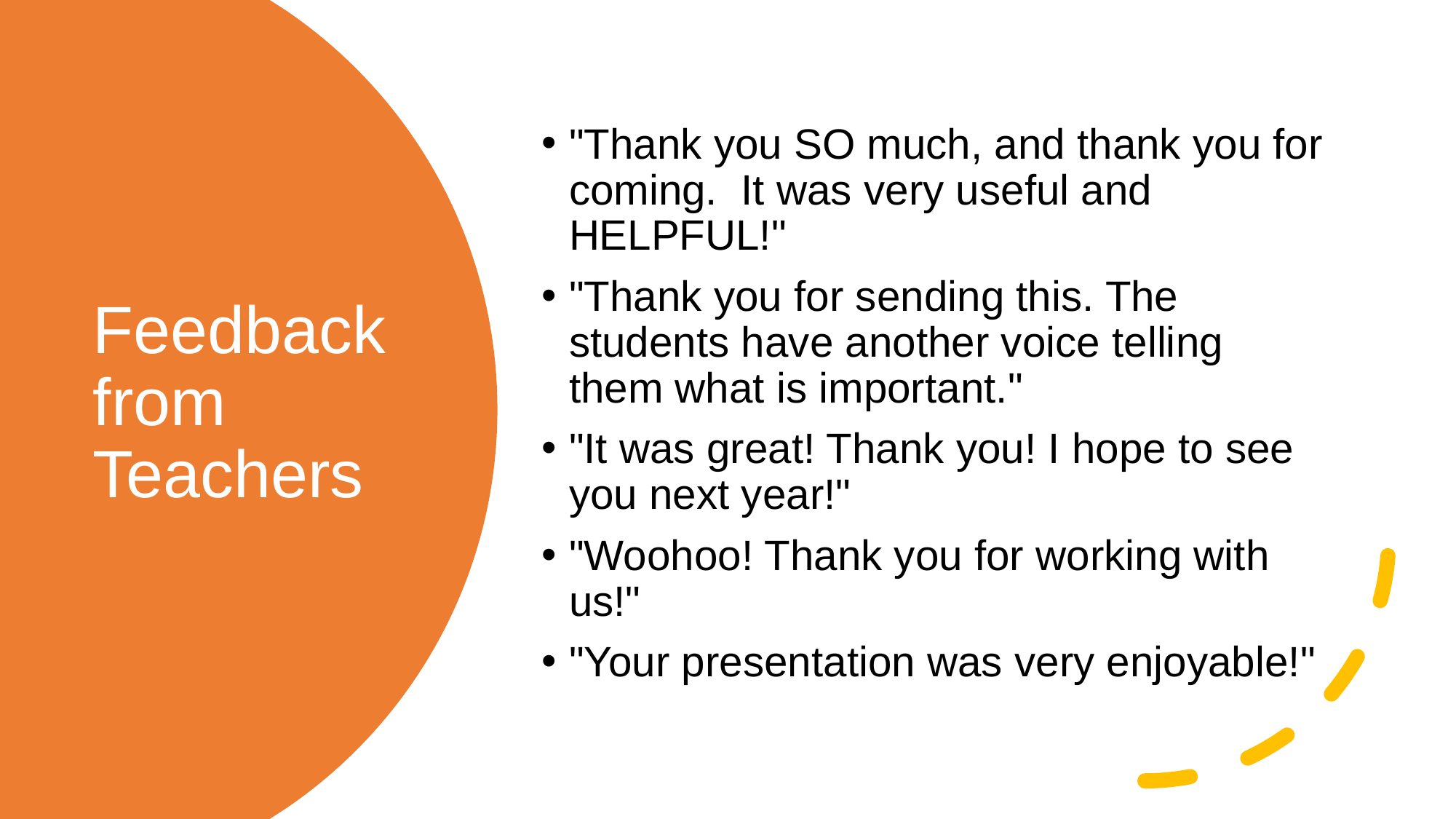

"Thank you SO much, and thank you for coming.  It was very useful and HELPFUL!"
"Thank you for sending this. The students have another voice telling them what is important."
"It was great! Thank you! I hope to see you next year!"
"Woohoo! Thank you for working with us!"
"Your presentation was very enjoyable!"
# Feedback from Teachers